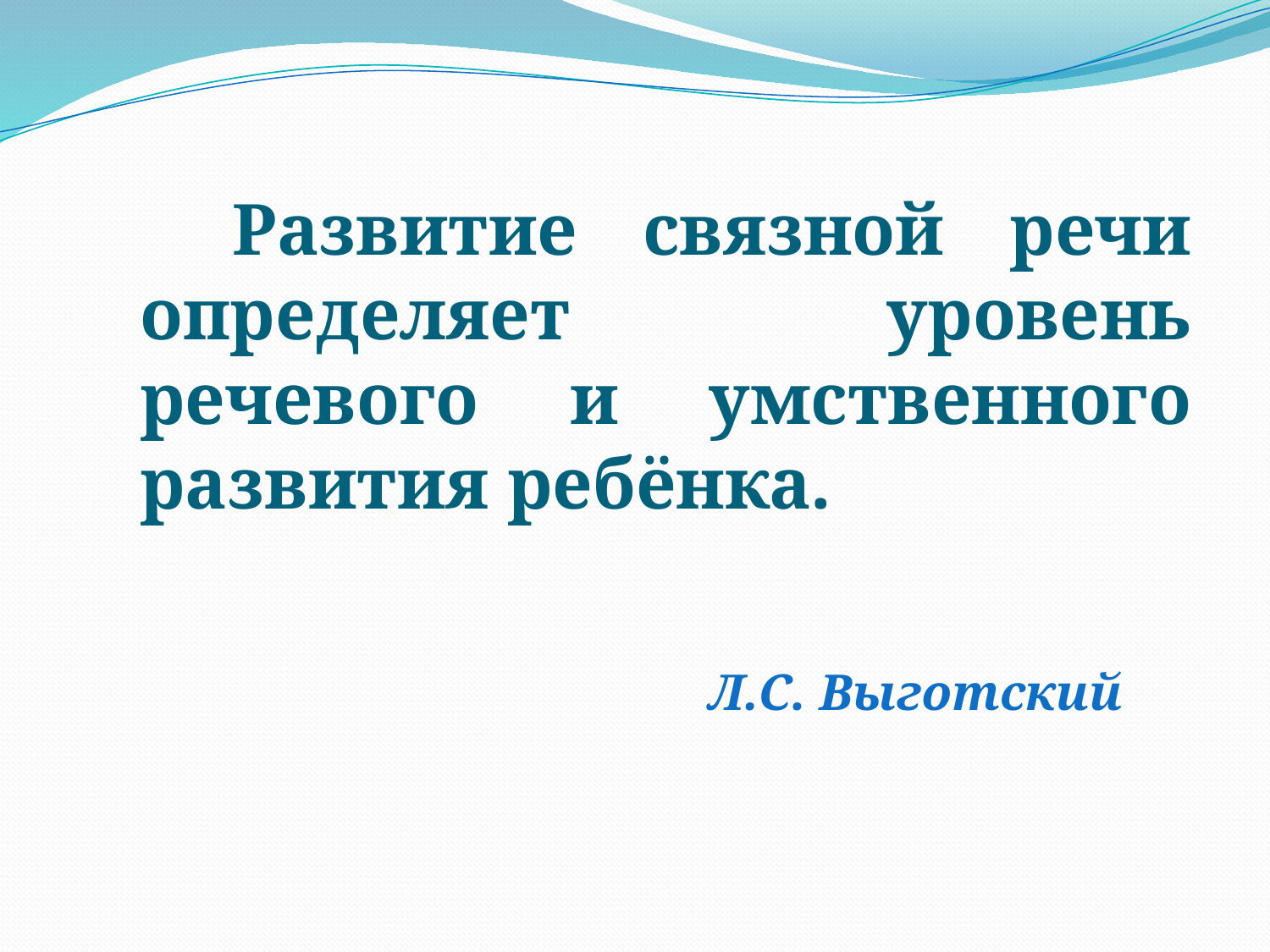

Развитие связной речи определяет уровень речевого и умственного развития ребёнка.

                                               Л.С. Выготский